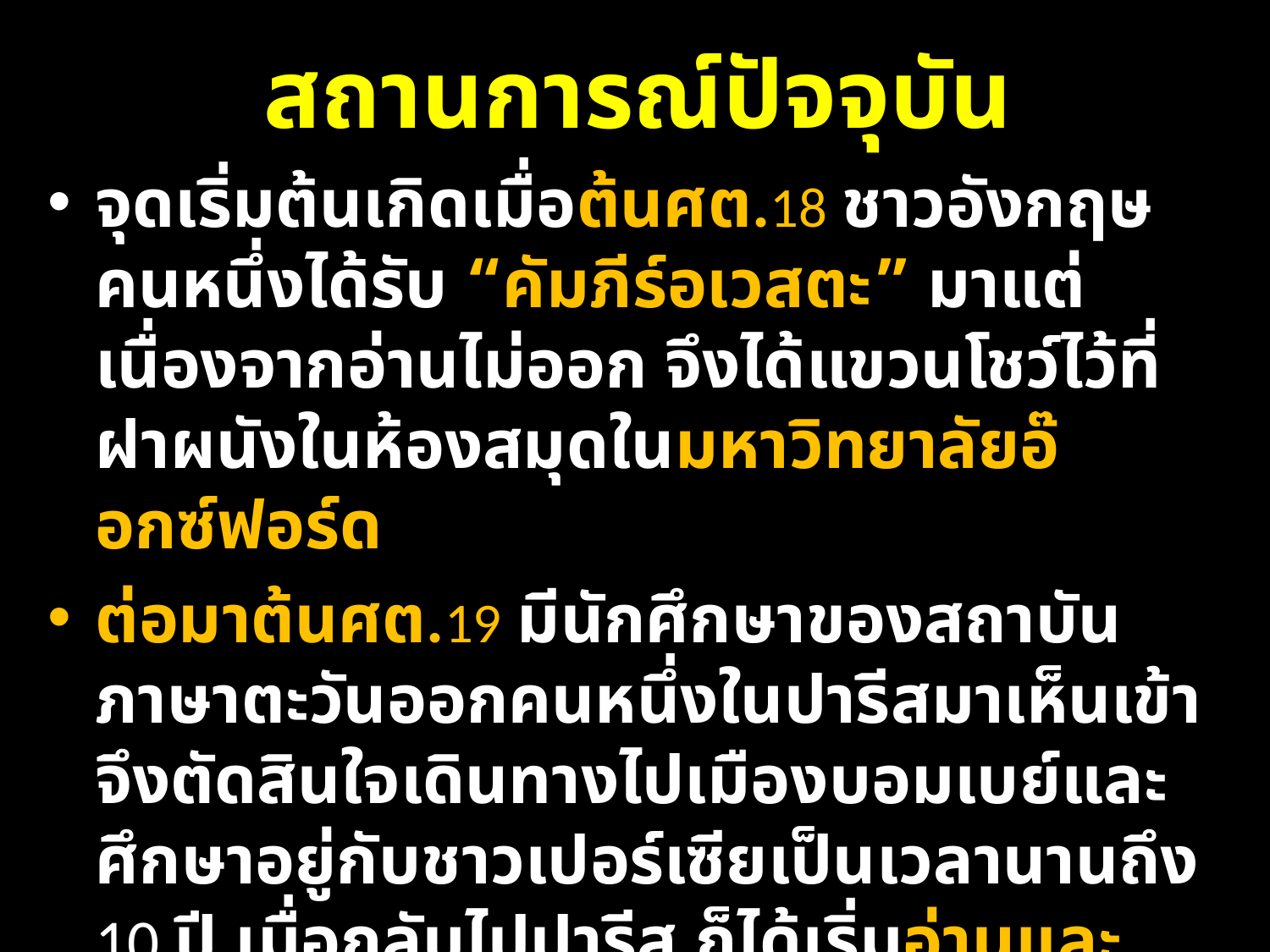

สถานการณ์ปัจจุบัน
จุดเริ่มต้นเกิดเมื่อต้นศต.18 ชาวอังกฤษคนหนึ่งได้รับ “คัมภีร์อเวสตะ” มาแต่เนื่องจากอ่านไม่ออก จึงได้แขวนโชว์ไว้ที่ฝาผนังในห้องสมุดในมหาวิทยาลัยอ๊อกซ์ฟอร์ด
ต่อมาต้นศต.19 มีนักศึกษาของสถาบันภาษาตะวันออกคนหนึ่งในปารีสมาเห็นเข้า จึงตัดสินใจเดินทางไปเมืองบอมเบย์และศึกษาอยู่กับชาวเปอร์เซียเป็นเวลานานถึง 10 ปี เมื่อกลับไปปารีส ก็ได้เริ่มอ่านและแปลคัมภีร์ดังกล่าวจนจบ ทำให้ความลี้ลับของศาสนาโซโรอัสเตอร์ถูกเปิดเผยแก่ชาวโลกใหม่อีกครั้งหนึ่ง